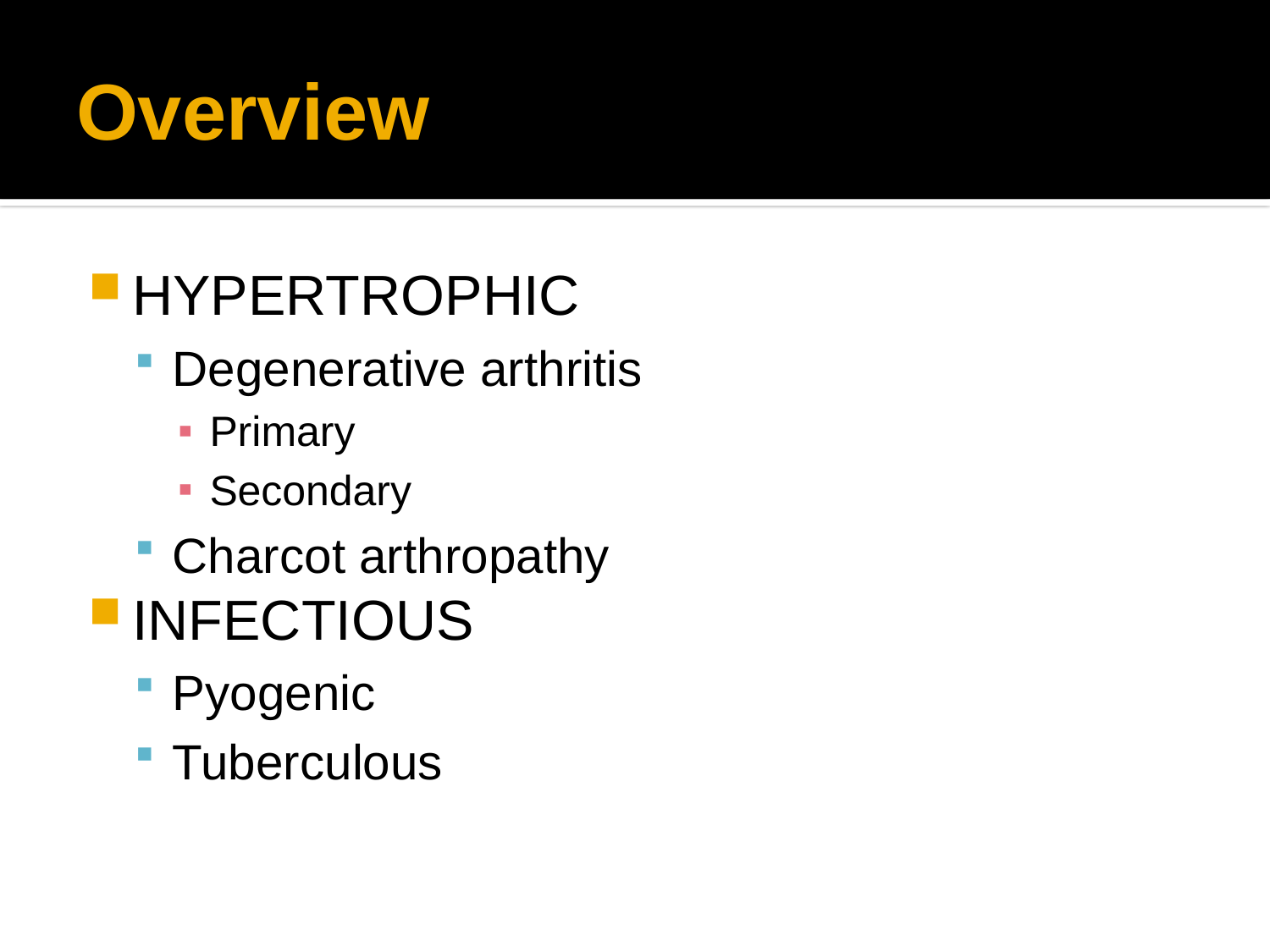

# Overview
HYPERTROPHIC
Degenerative arthritis
Primary
Secondary
Charcot arthropathy
INFECTIOUS
Pyogenic
Tuberculous